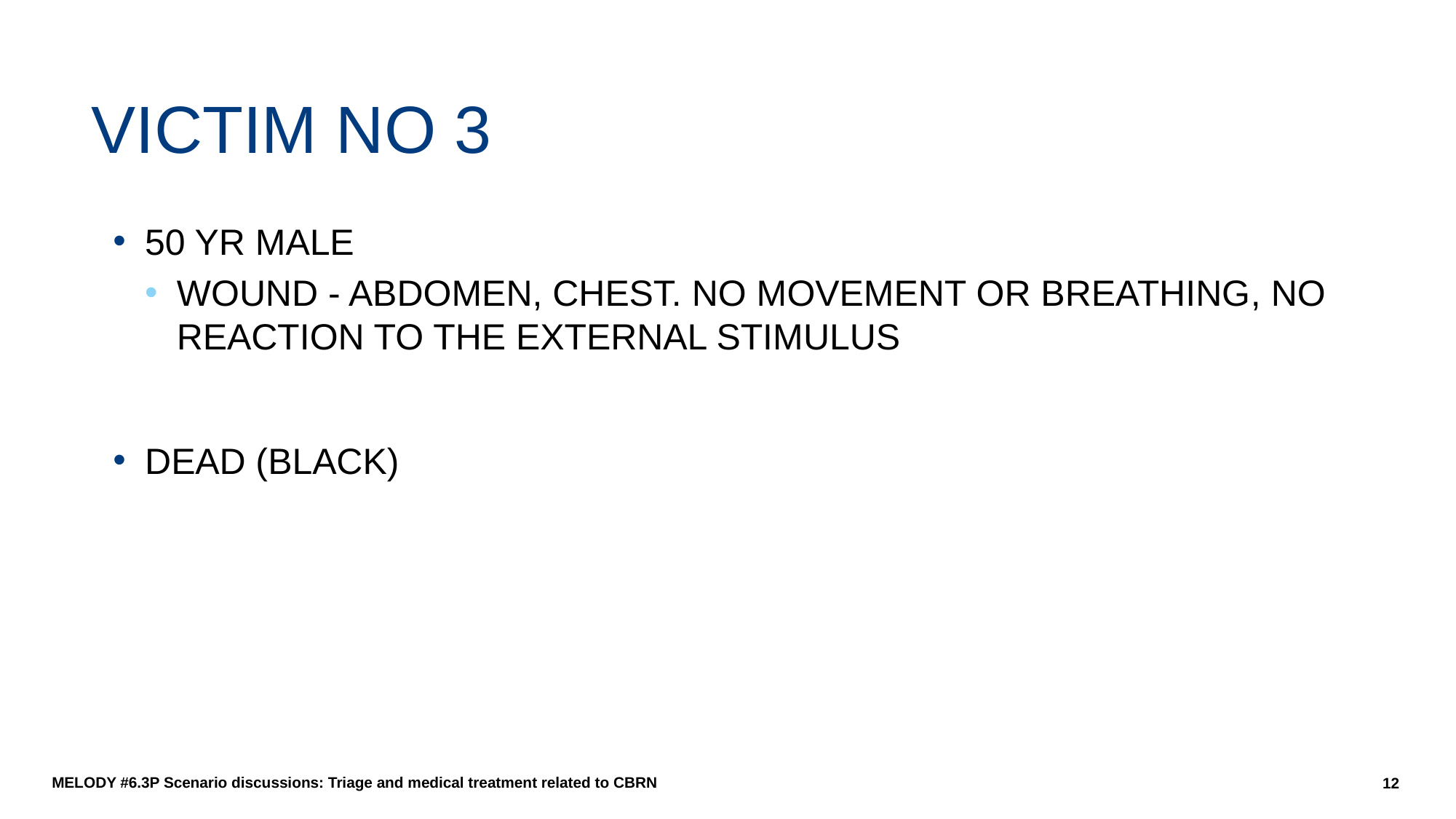

# VICTIM NO 3
50 YR MALE
WOUND - ABDOMEN, CHEST. NO MOVEMENT OR BREATHING, NO REACTION TO THE EXTERNAL STIMULUS

DEAD (BLACK)

MELODY #6.3P Scenario discussions: Triage and medical treatment related to CBRN
12